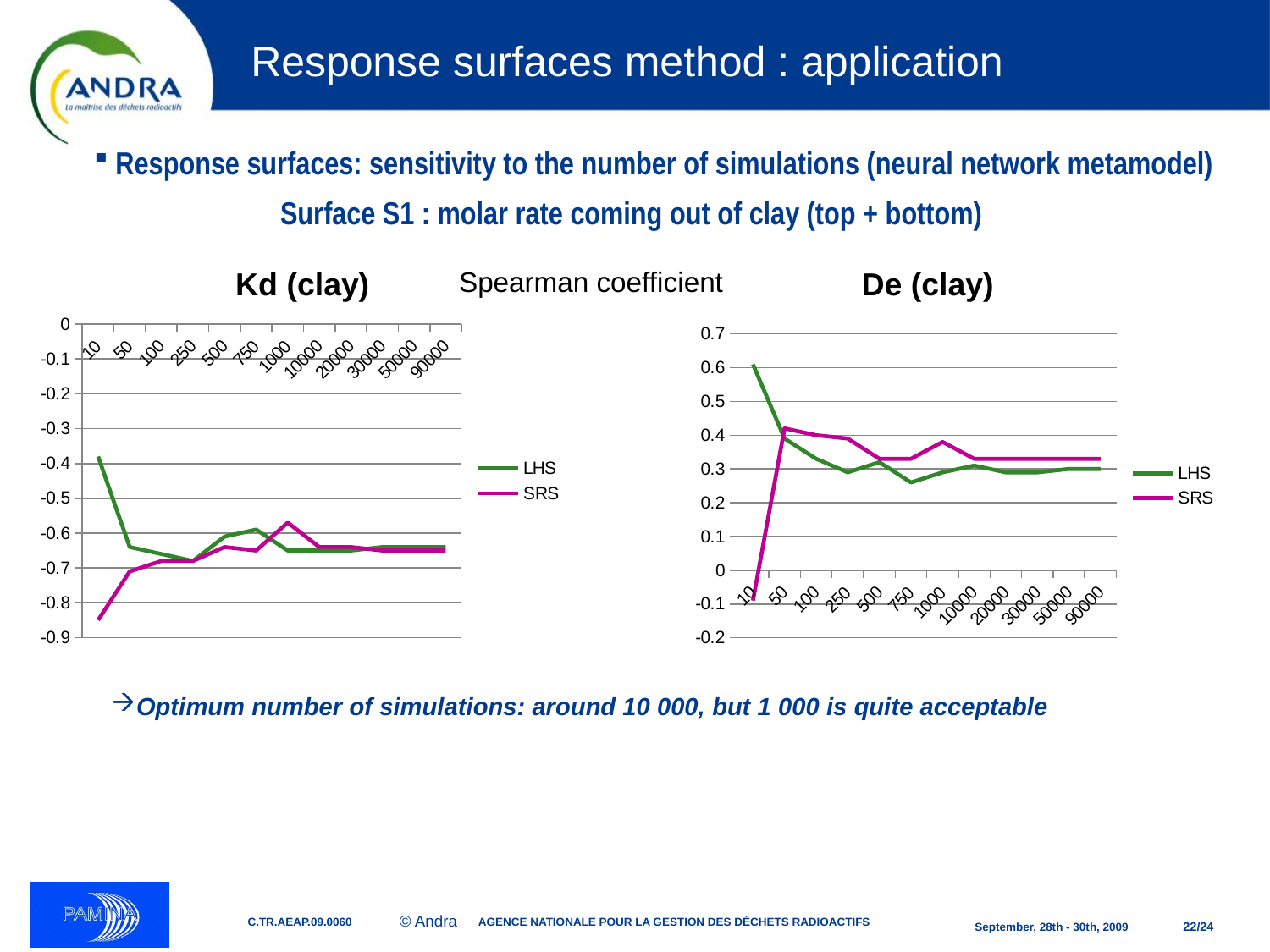

# Response surfaces method : application
 Response surfaces: sensitivity to the number of simulations (neural network metamodel)
Surface S1 : molar rate coming out of clay (top + bottom)
Kd (clay)
Spearman coefficient
De (clay)

### Chart

| Category |  |  |
|---|---|---|
| 10 | -0.3800000000000002 | -0.8500000000000004 |
| 50 | -0.6400000000000005 | -0.7100000000000004 |
| 100 | -0.6600000000000006 | -0.68 |
| 250 | -0.68 | -0.68 |
| 500 | -0.6100000000000004 | -0.6400000000000005 |
| 750 | -0.59 | -0.6500000000000006 |
| 1000 | -0.6500000000000006 | -0.57 |
| 10000 | -0.6500000000000006 | -0.6400000000000005 |
| 20000 | -0.6500000000000006 | -0.6400000000000005 |
| 30000 | -0.6400000000000005 | -0.6500000000000006 |
| 50000 | -0.6400000000000005 | -0.6500000000000006 |
| 90000 | -0.6400000000000005 | -0.6500000000000006 |

### Chart

| Category |  |  |
|---|---|---|
| 10 | 0.6100000000000004 | -0.09000000000000002 |
| 50 | 0.39000000000000024 | 0.4200000000000002 |
| 100 | 0.33000000000000035 | 0.4 |
| 250 | 0.2900000000000002 | 0.39000000000000024 |
| 500 | 0.32000000000000023 | 0.33000000000000035 |
| 750 | 0.26 | 0.33000000000000035 |
| 1000 | 0.2900000000000002 | 0.3800000000000002 |
| 10000 | 0.3100000000000002 | 0.33000000000000035 |
| 20000 | 0.2900000000000002 | 0.33000000000000035 |
| 30000 | 0.2900000000000002 | 0.33000000000000035 |
| 50000 | 0.3000000000000002 | 0.33000000000000035 |
| 90000 | 0.3000000000000002 | 0.33000000000000035 |
Optimum number of simulations: around 10 000, but 1 000 is quite acceptable
C.TR.AEAP.09.0060
September, 28th - 30th, 2009
22/24